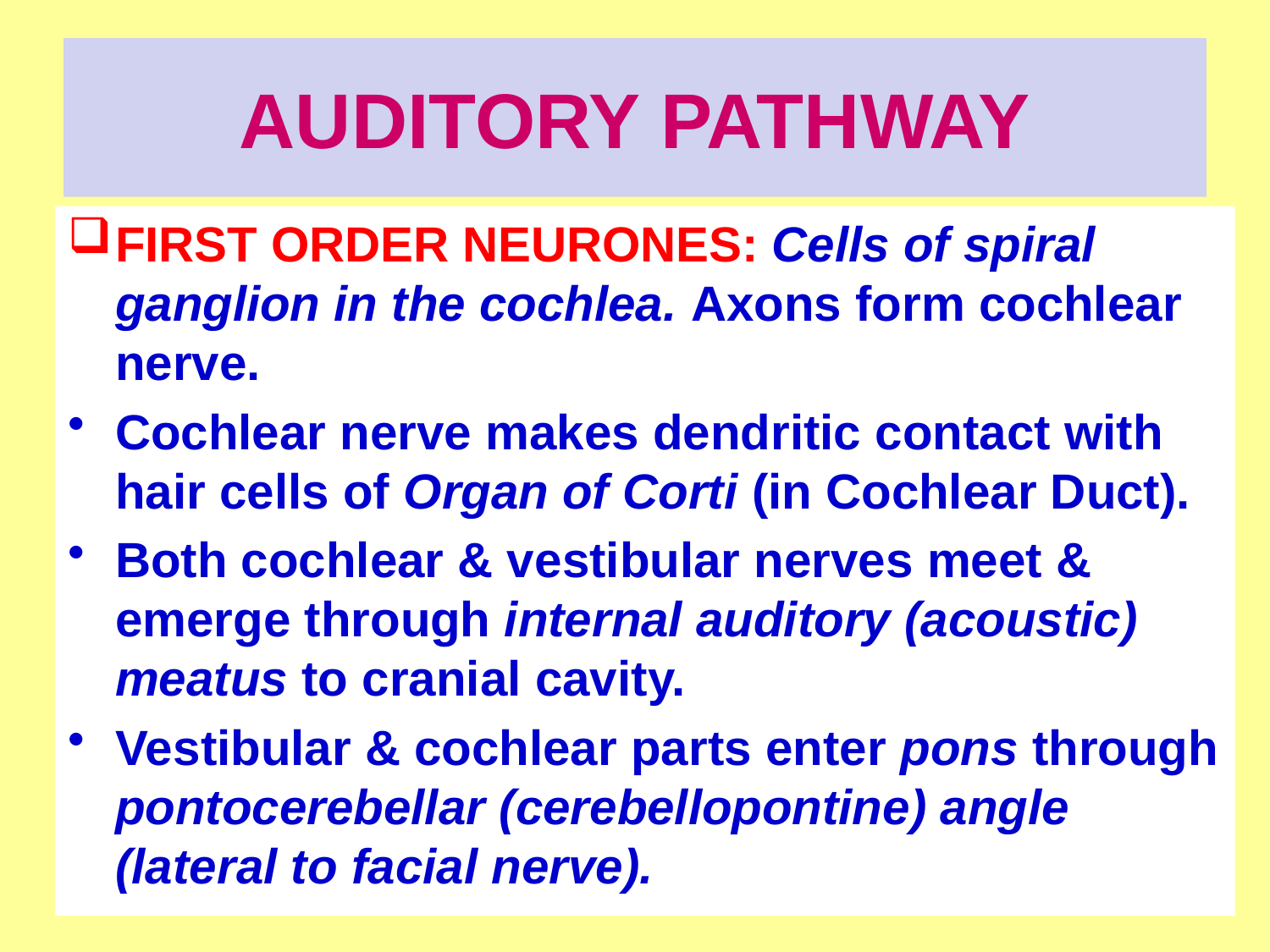

# AUDITORY PATHWAY
FIRST ORDER NEURONES: Cells of spiral ganglion in the cochlea. Axons form cochlear nerve.
Cochlear nerve makes dendritic contact with hair cells of Organ of Corti (in Cochlear Duct).
Both cochlear & vestibular nerves meet & emerge through internal auditory (acoustic) meatus to cranial cavity.
Vestibular & cochlear parts enter pons through pontocerebellar (cerebellopontine) angle (lateral to facial nerve).